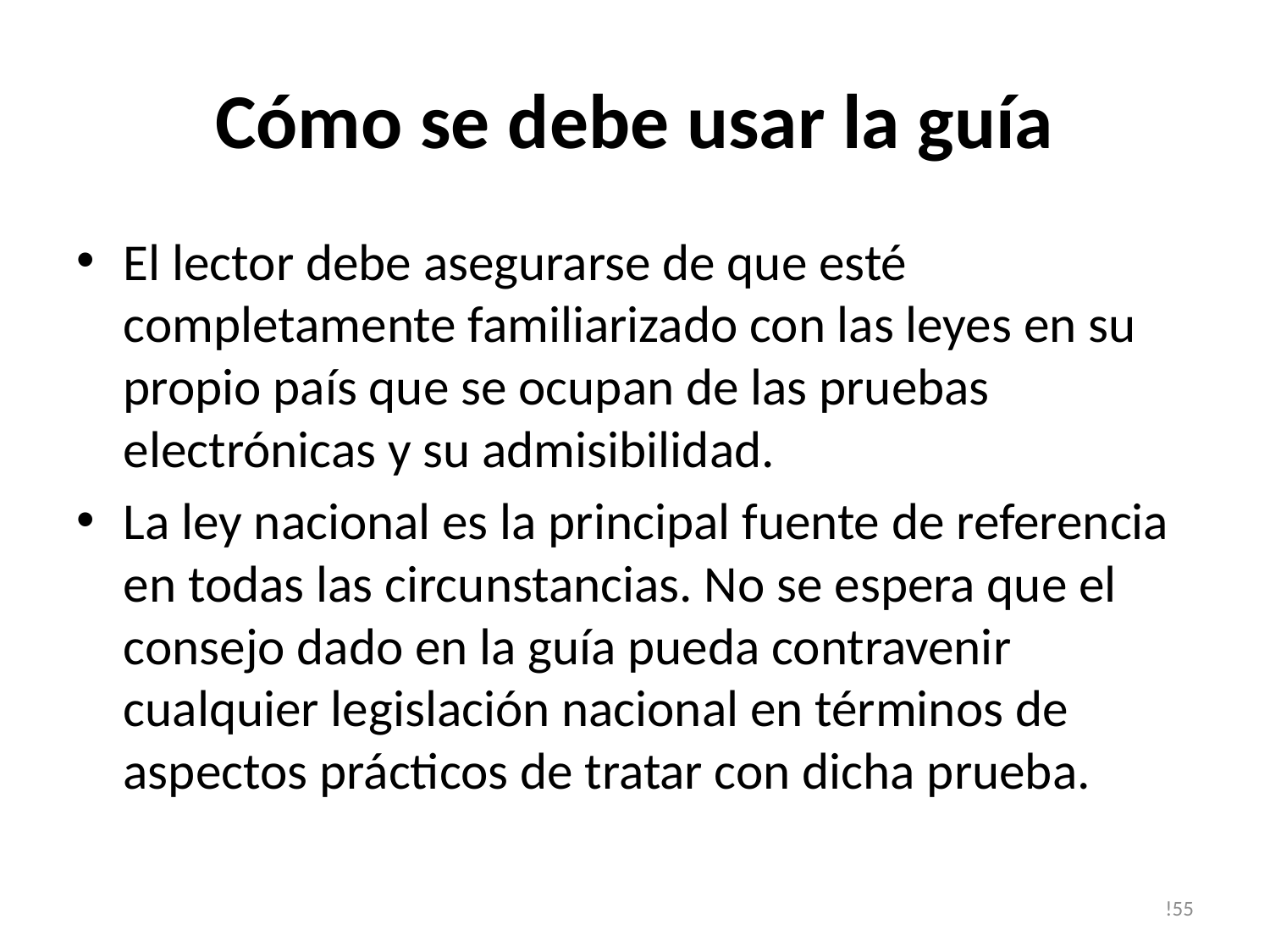

# Cómo se debe usar la guía
El lector debe asegurarse de que esté completamente familiarizado con las leyes en su propio país que se ocupan de las pruebas electrónicas y su admisibilidad.
La ley nacional es la principal fuente de referencia en todas las circunstancias. No se espera que el consejo dado en la guía pueda contravenir cualquier legislación nacional en términos de aspectos prácticos de tratar con dicha prueba.
!55